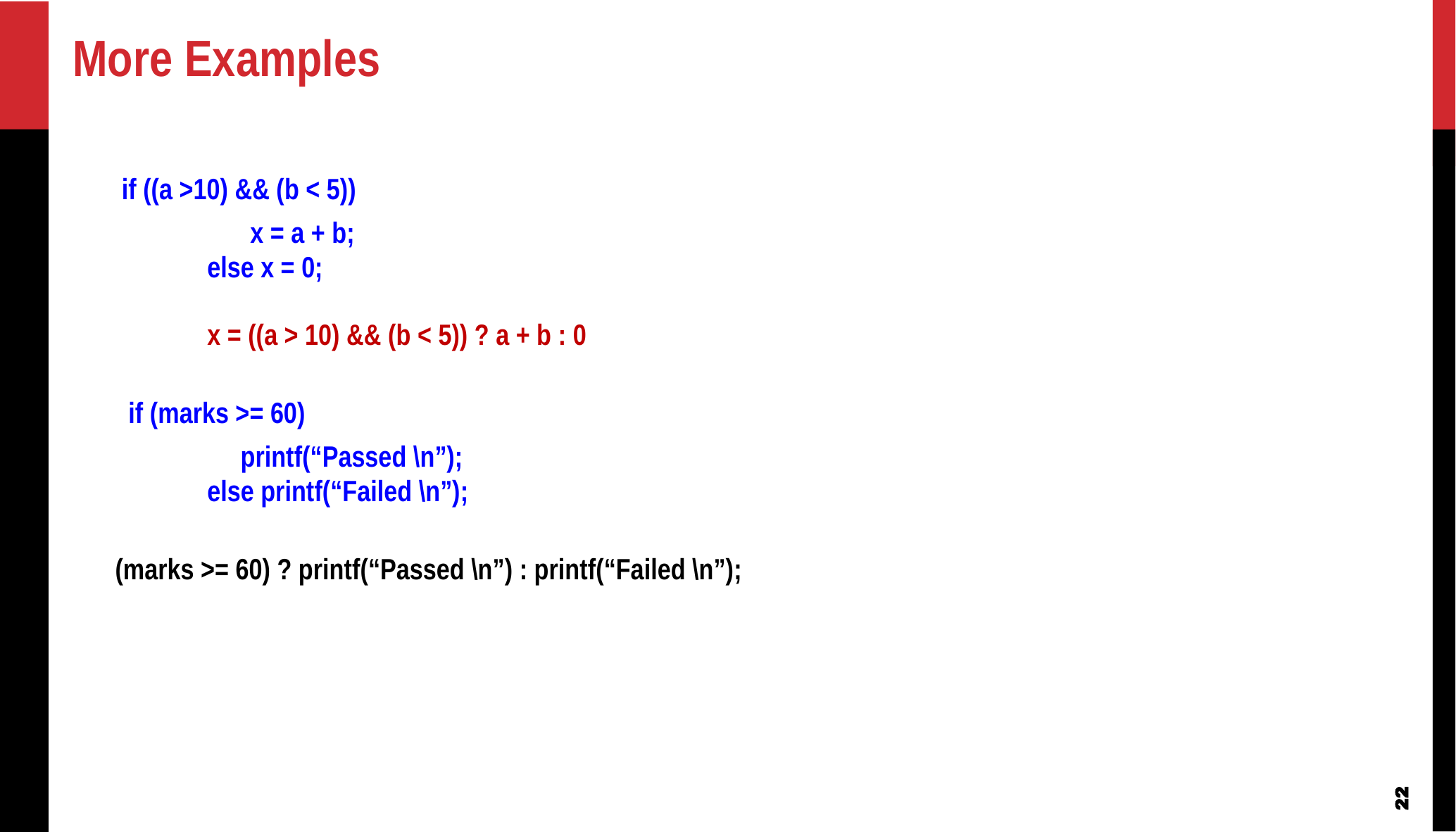

# More Examples
     if ((a >10) && (b < 5))
	  x = a + b;
else x = 0;

x = ((a > 10) && (b < 5)) ? a + b : 0

      if (marks >= 60)
     printf(“Passed \n”);
else printf(“Failed \n”);

    (marks >= 60) ? printf(“Passed \n”) : printf(“Failed \n”);

22